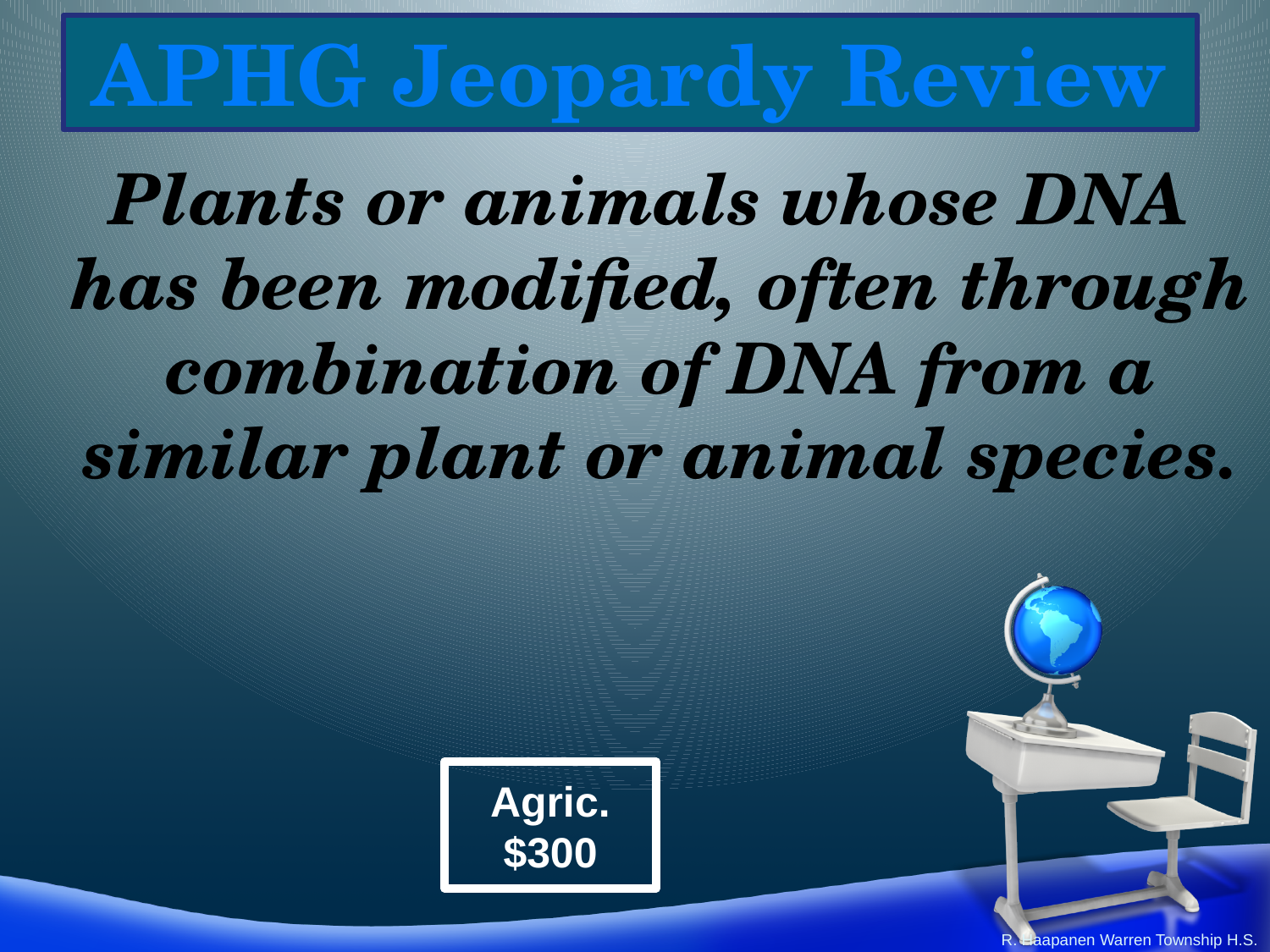

Plants or animals whose DNA has been modified, often through combination of DNA from a similar plant or animal species.
Agric.
$300
R. Haapanen Warren Township H.S.